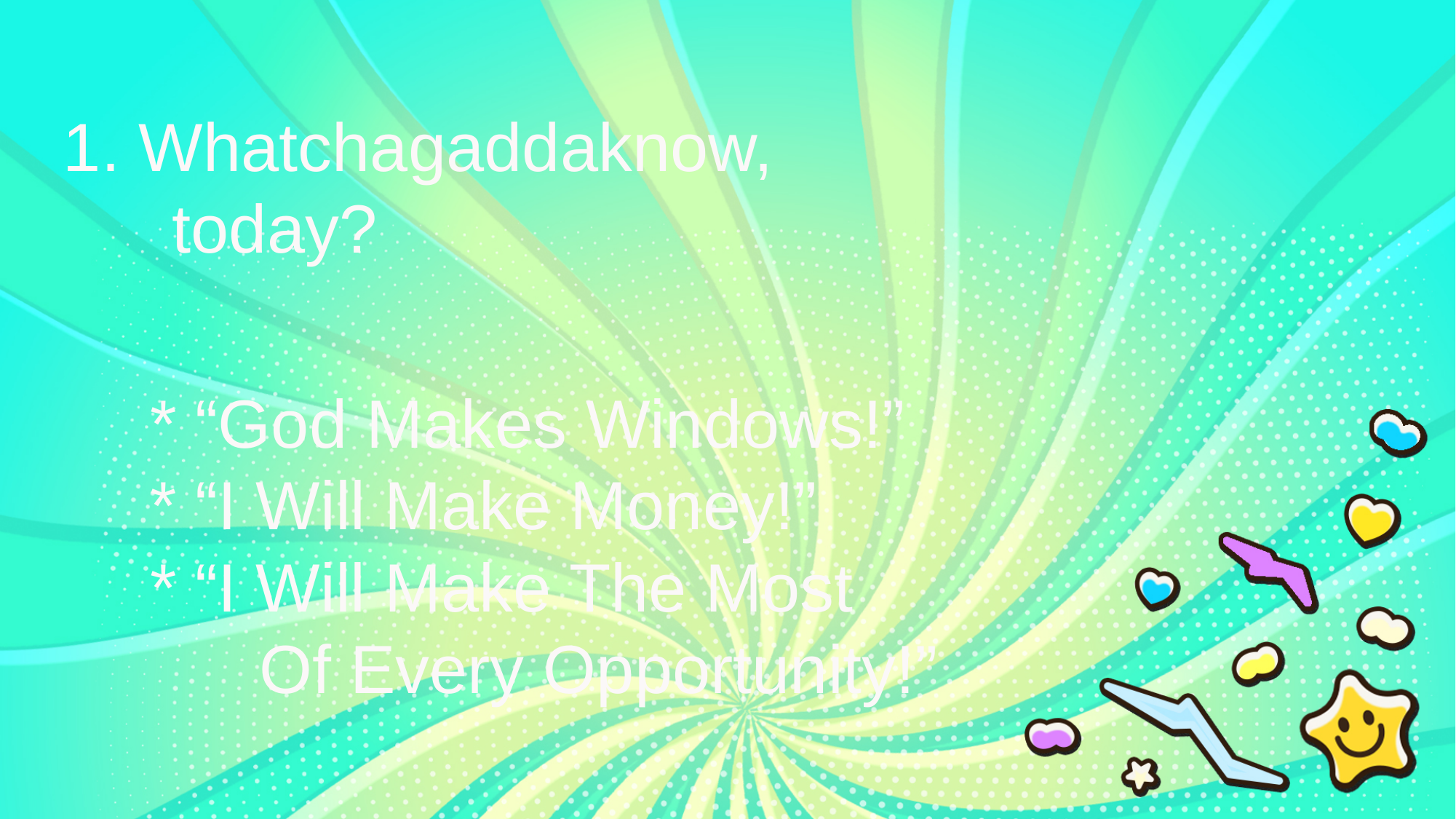

1. Whatchagaddaknow,
	today?
* “God Makes Windows!”
* “I Will Make Money!”
* “I Will Make The Most
	Of Every Opportunity!”